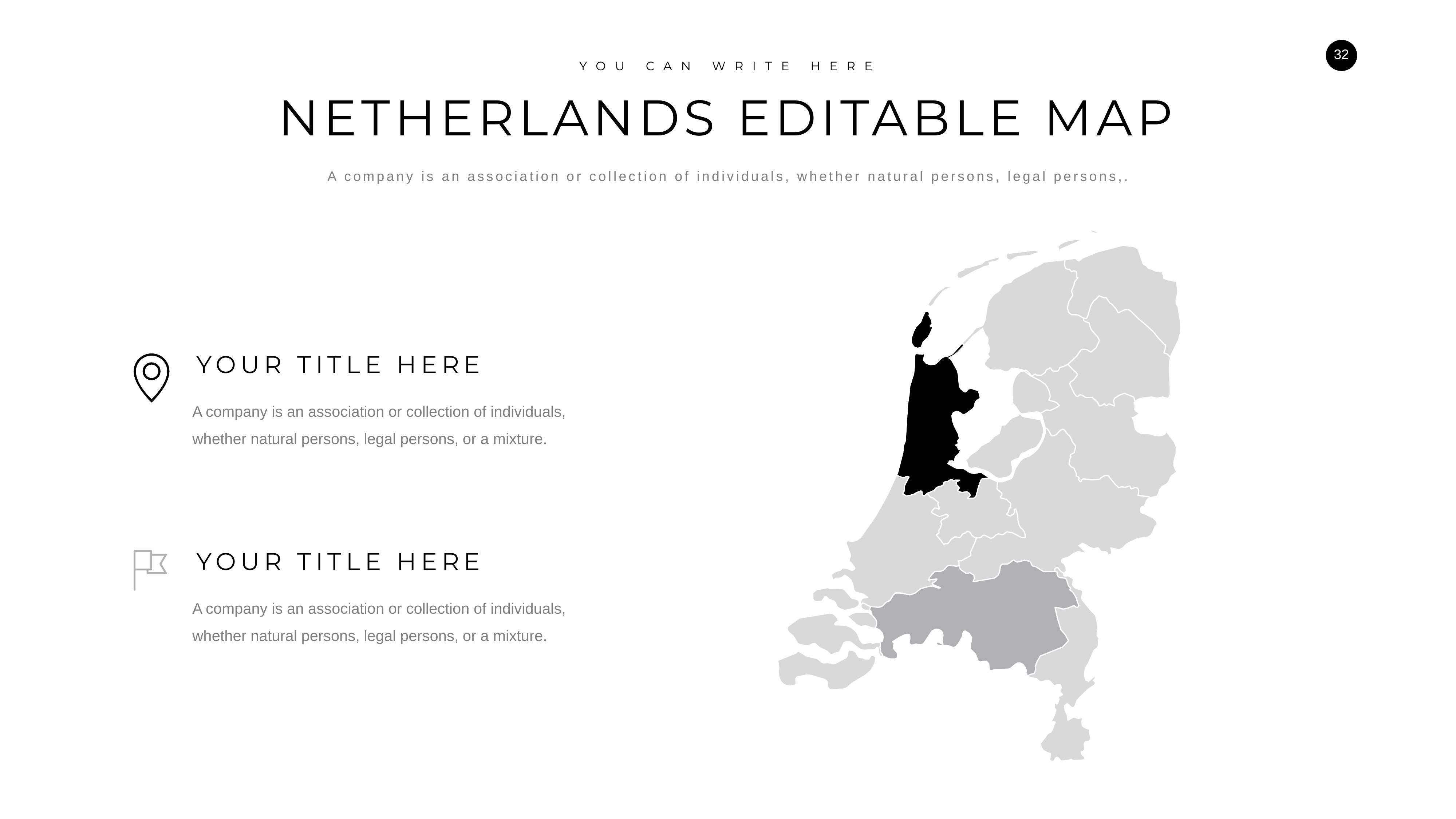

YOU CAN WRITE HERE
NETHERLANDS EDITABLE MAP
A company is an association or collection of individuals, whether natural persons, legal persons,.

YOUR TITLE HERE
A company is an association or collection of individuals, whether natural persons, legal persons, or a mixture.

YOUR TITLE HERE
A company is an association or collection of individuals, whether natural persons, legal persons, or a mixture.